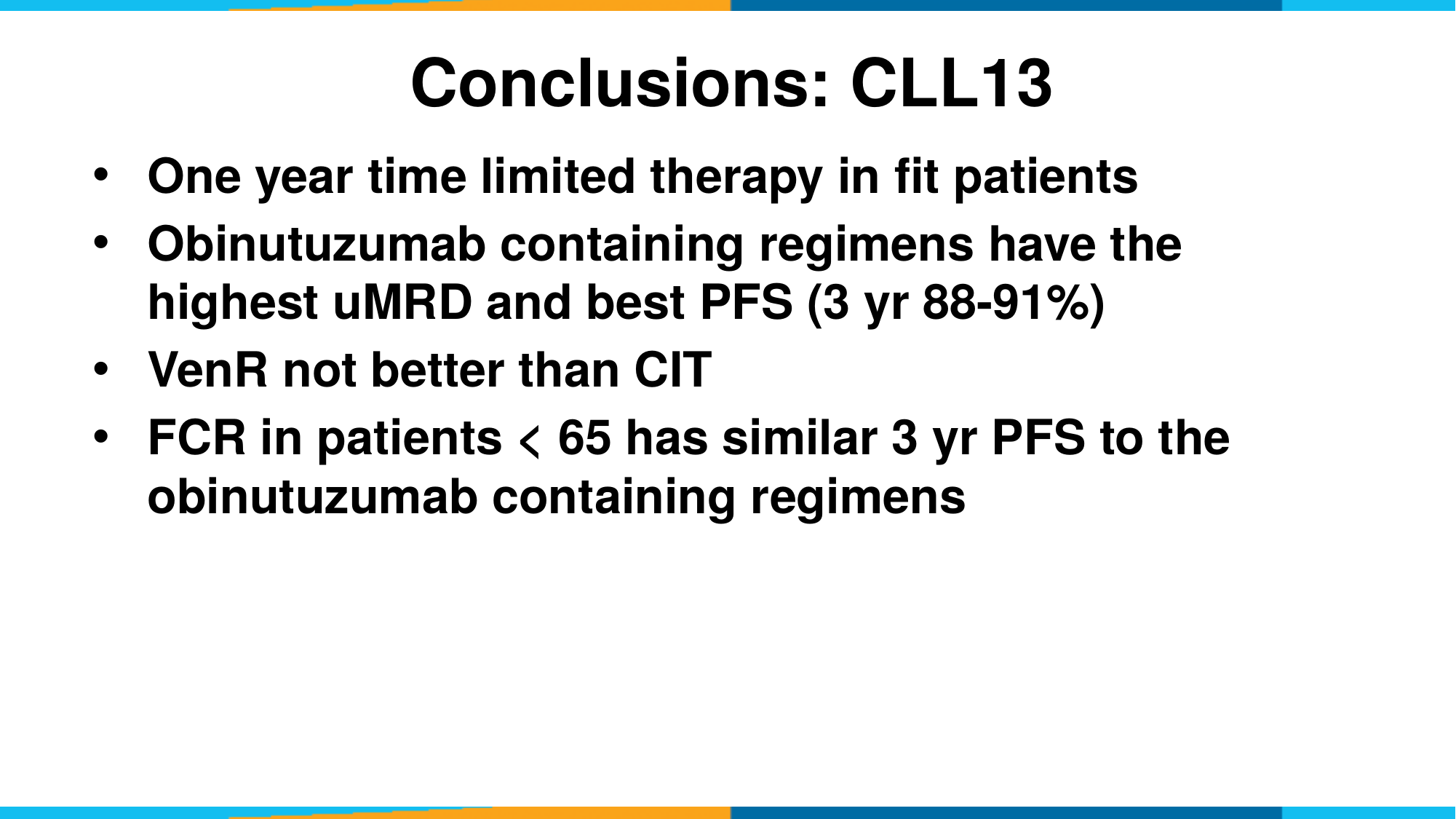

# Conclusions: CLL13
One year time limited therapy in fit patients
Obinutuzumab containing regimens have the highest uMRD and best PFS (3 yr 88-91%)
VenR not better than CIT
FCR in patients < 65 has similar 3 yr PFS to the obinutuzumab containing regimens